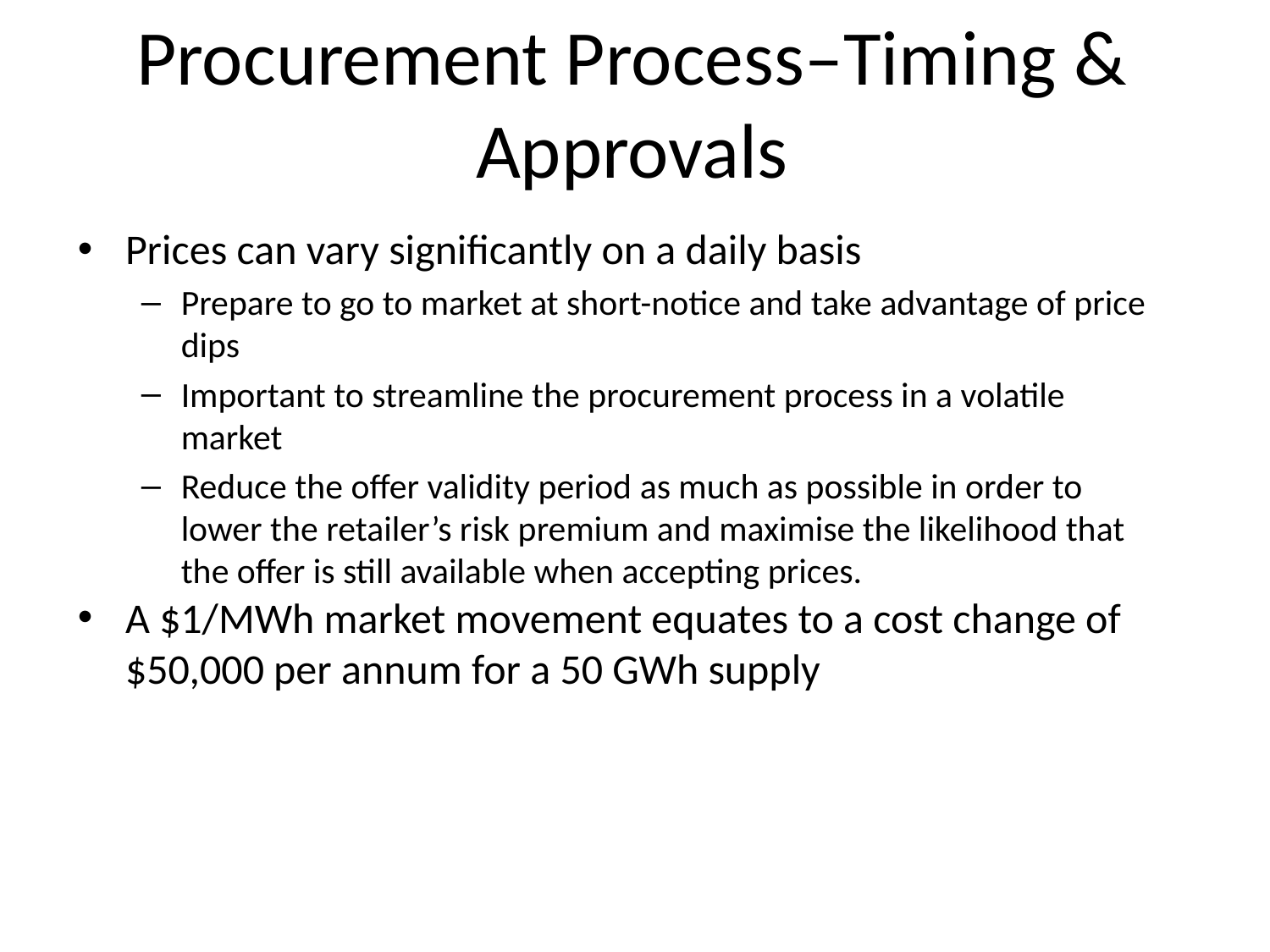

# Procurement Process–Timing & Approvals
Prices can vary significantly on a daily basis
Prepare to go to market at short-notice and take advantage of price dips
Important to streamline the procurement process in a volatile market
Reduce the offer validity period as much as possible in order to lower the retailer’s risk premium and maximise the likelihood that the offer is still available when accepting prices.
A $1/MWh market movement equates to a cost change of $50,000 per annum for a 50 GWh supply